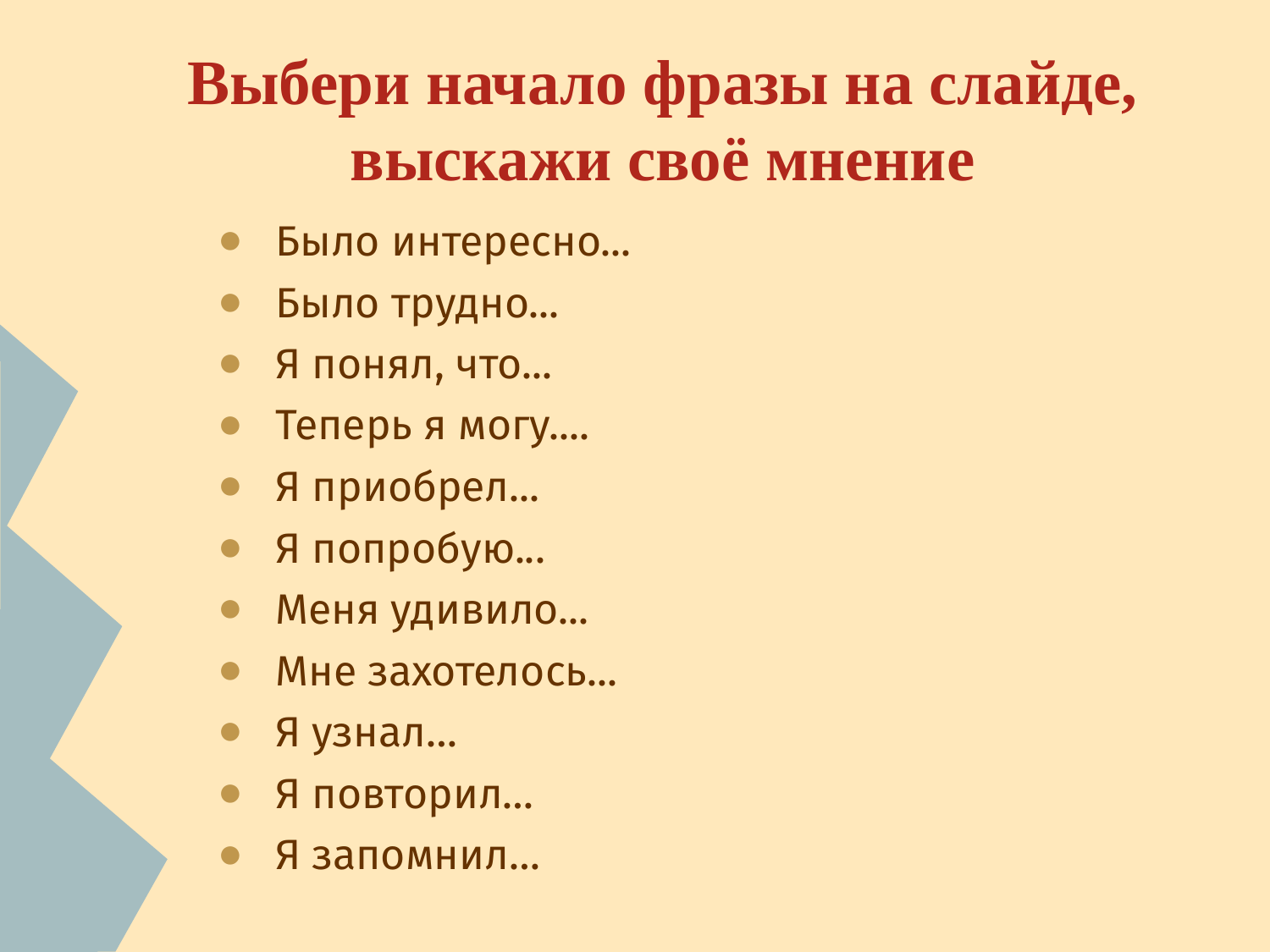

# Выбери начало фразы на слайде, выскажи своё мнение
Было интересно...
Было трудно...
Я понял, что...
Теперь я могу....
Я приобрел...
Я попробую...
Меня удивило...
Мне захотелось...
Я узнал…
Я повторил…
Я запомнил…